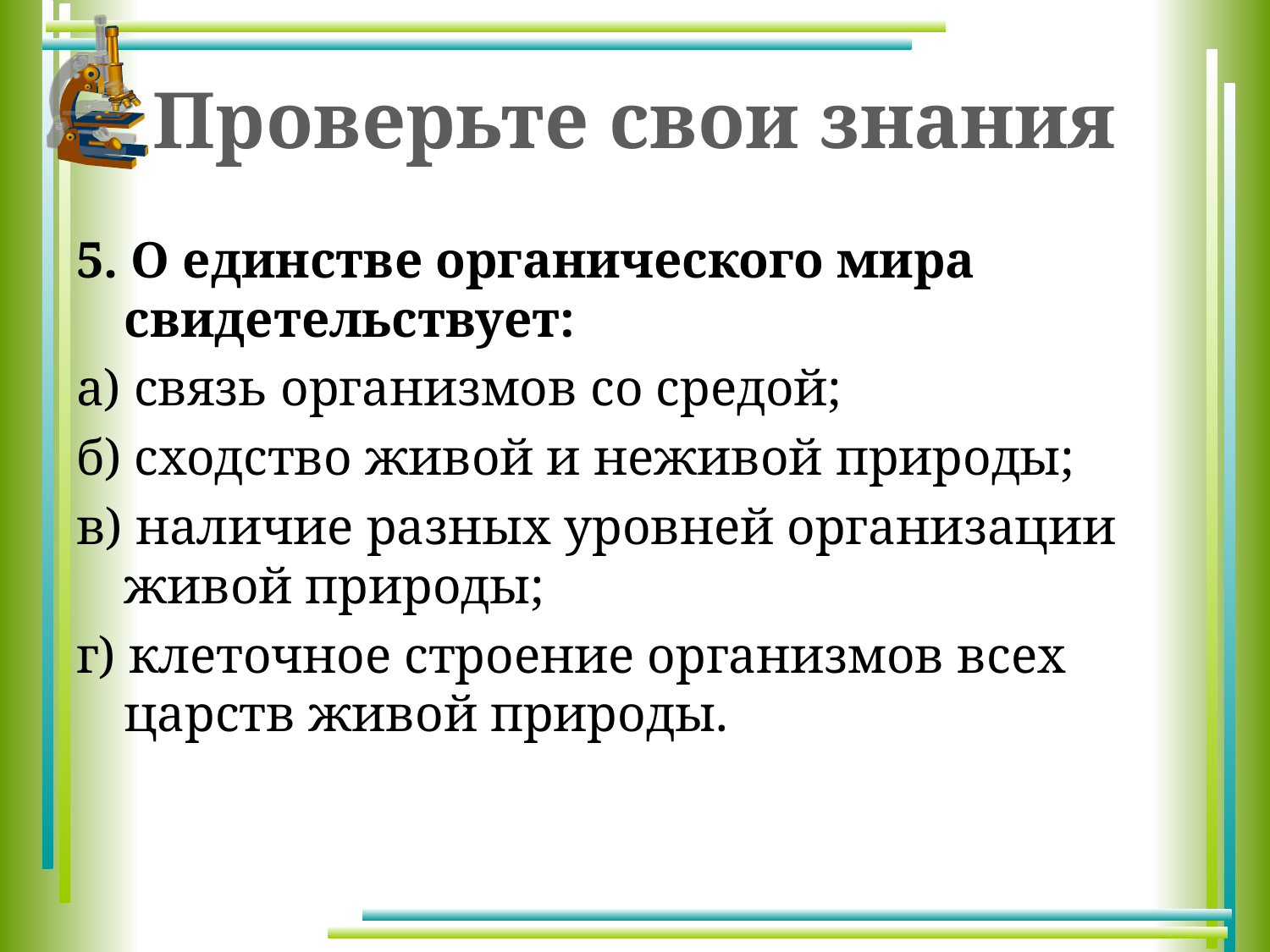

# Проверьте свои знания
5. О единстве органического мира свидетельствует:
а) связь организмов со средой;
б) сходство живой и неживой природы;
в) наличие разных уровней организации живой природы;
г) клеточное строение организмов всех царств живой природы.